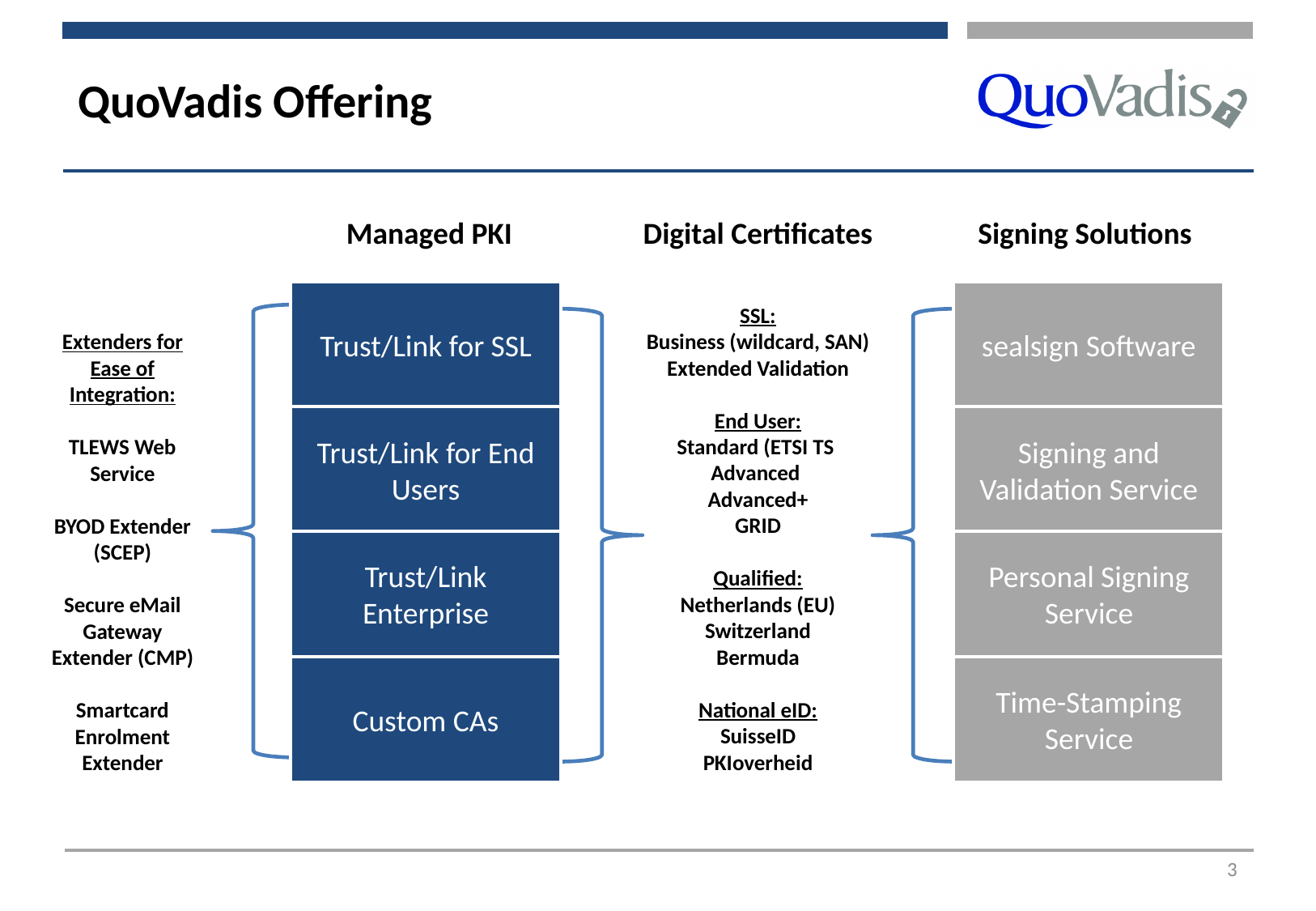

# QuoVadis Offering
Managed PKI
Digital Certificates
Signing Solutions
Trust/Link for SSL
sealsign Software
SSL:
Business (wildcard, SAN)
Extended Validation

End User:
Standard (ETSI TS
Advanced
Advanced+
GRID

Qualified:
Netherlands (EU)
Switzerland
Bermuda

National eID:
SuisseID
PKIoverheid

Extenders for Ease of Integration:

TLEWS Web Service

BYOD Extender (SCEP)

Secure eMail Gateway Extender (CMP)

Smartcard Enrolment Extender
Trust/Link for End Users
Signing and Validation Service
Trust/Link Enterprise
Personal Signing Service
Custom CAs
Time-Stamping Service
3